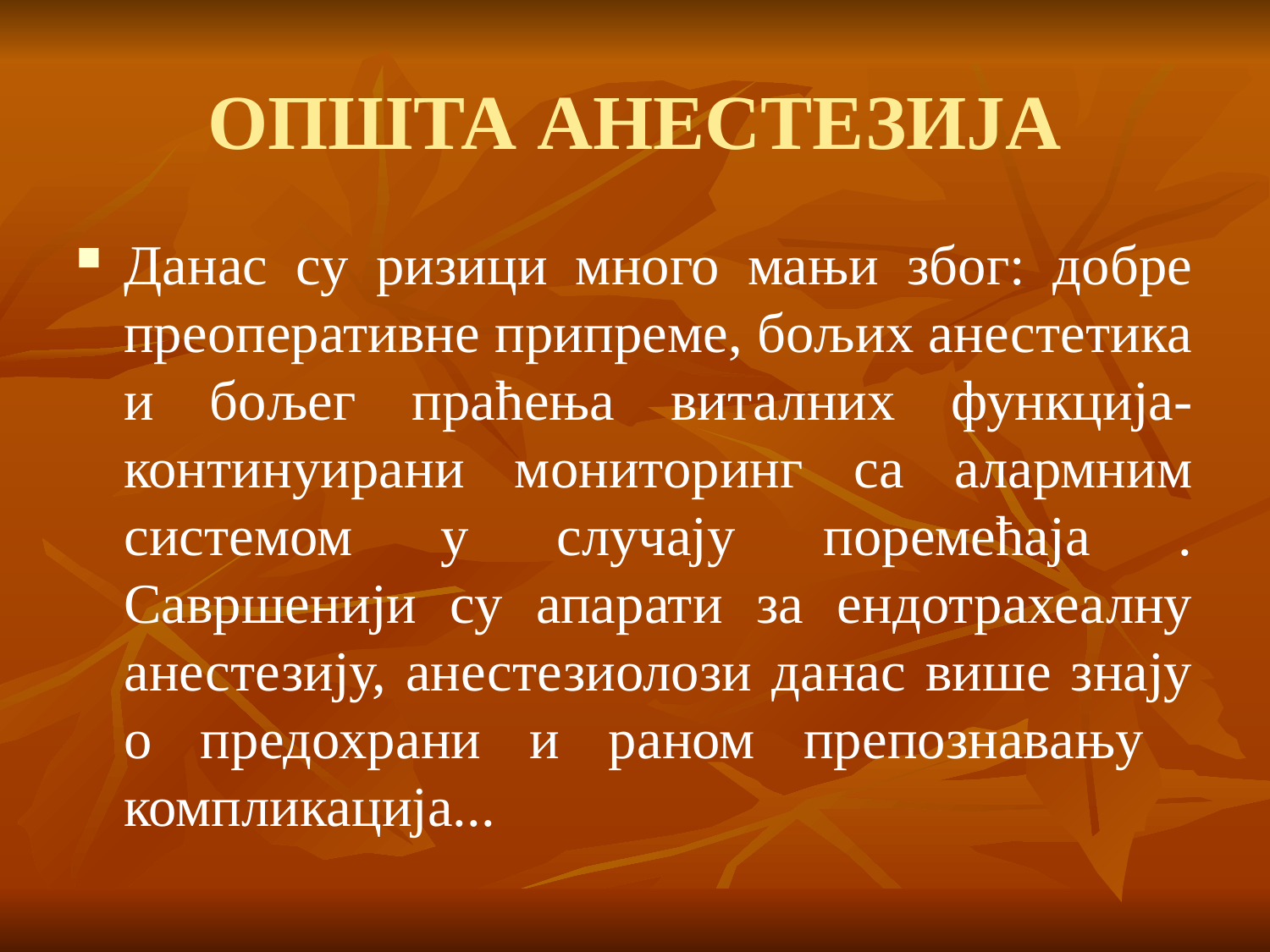

# ОПШТА АНЕСТЕЗИЈА
Данас су ризици много мањи због: добре преоперативне припреме, бољих анестетика и бољег праћења виталних функција- континуирани мониторинг са алармним системом у случају поремећаја . Савршенији су апарати за ендотрахеалну анестезију, анестезиолози данас више знају о предохрани и раном препознавању  компликација...